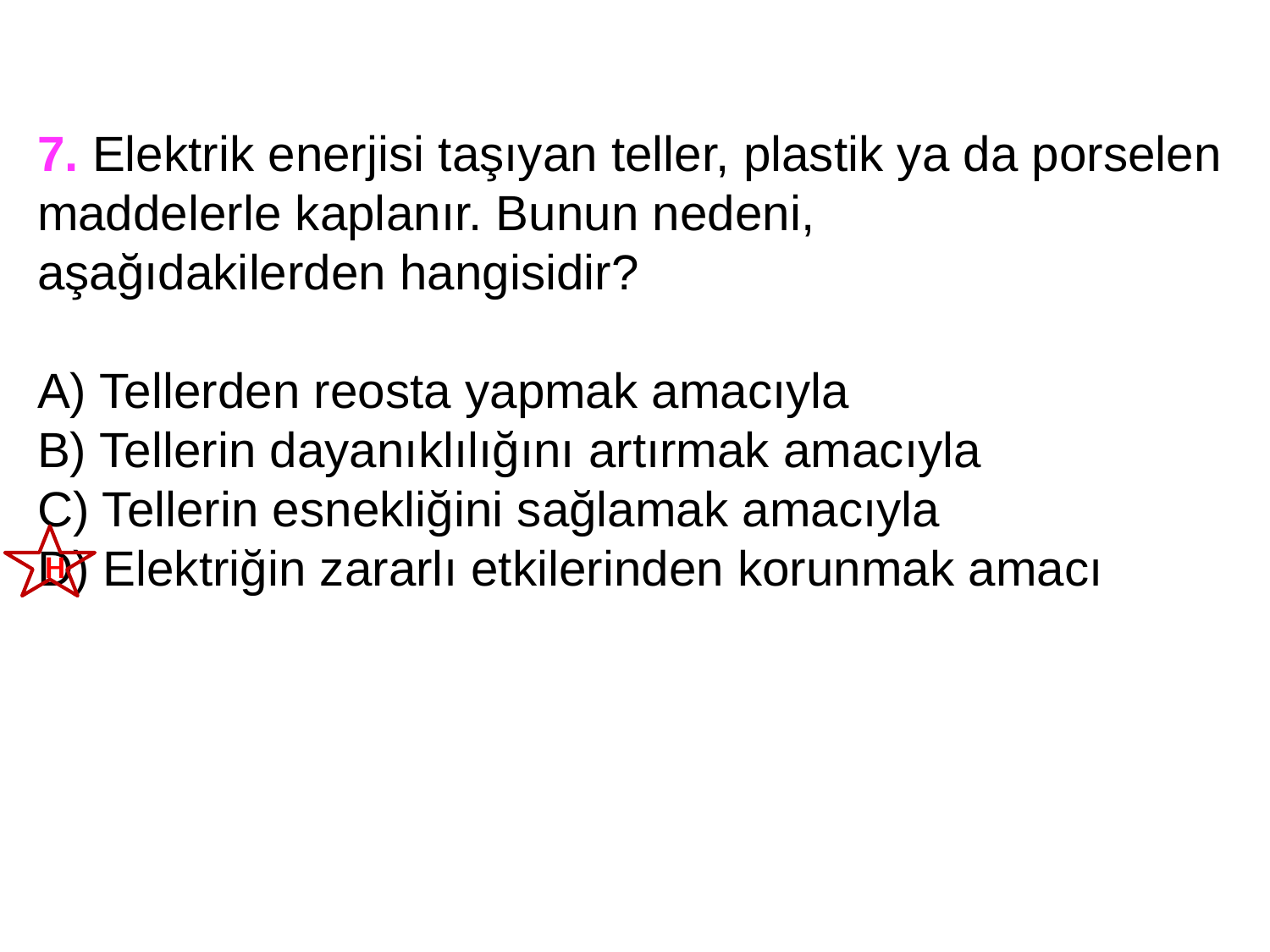

7. Elektrik enerjisi taşıyan teller, plastik ya da porselen maddelerle kaplanır. Bunun nedeni,
aşağıdakilerden hangisidir?

A) Tellerden reosta yapmak amacıyla
B) Tellerin dayanıklılığını artırmak amacıyla
C) Tellerin esnekliğini sağlamak amacıyla
D) Elektriğin zararlı etkilerinden korunmak amacı
H